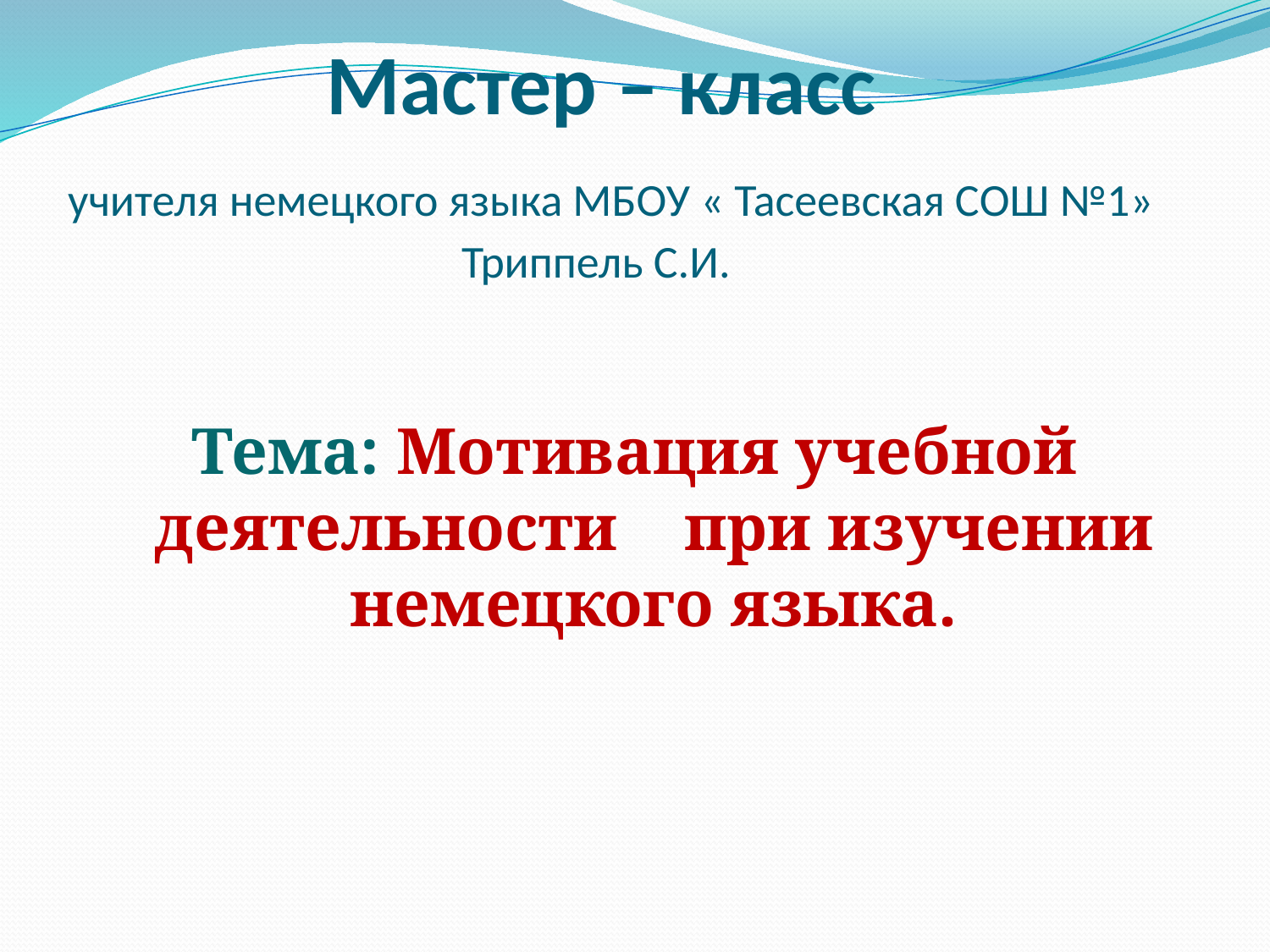

# Мастер – класс учителя немецкого языка МБОУ « Тасеевская СОШ №1» Триппель С.И.

Тема: Мотивация учебной деятельности    при изучении немецкого языка.